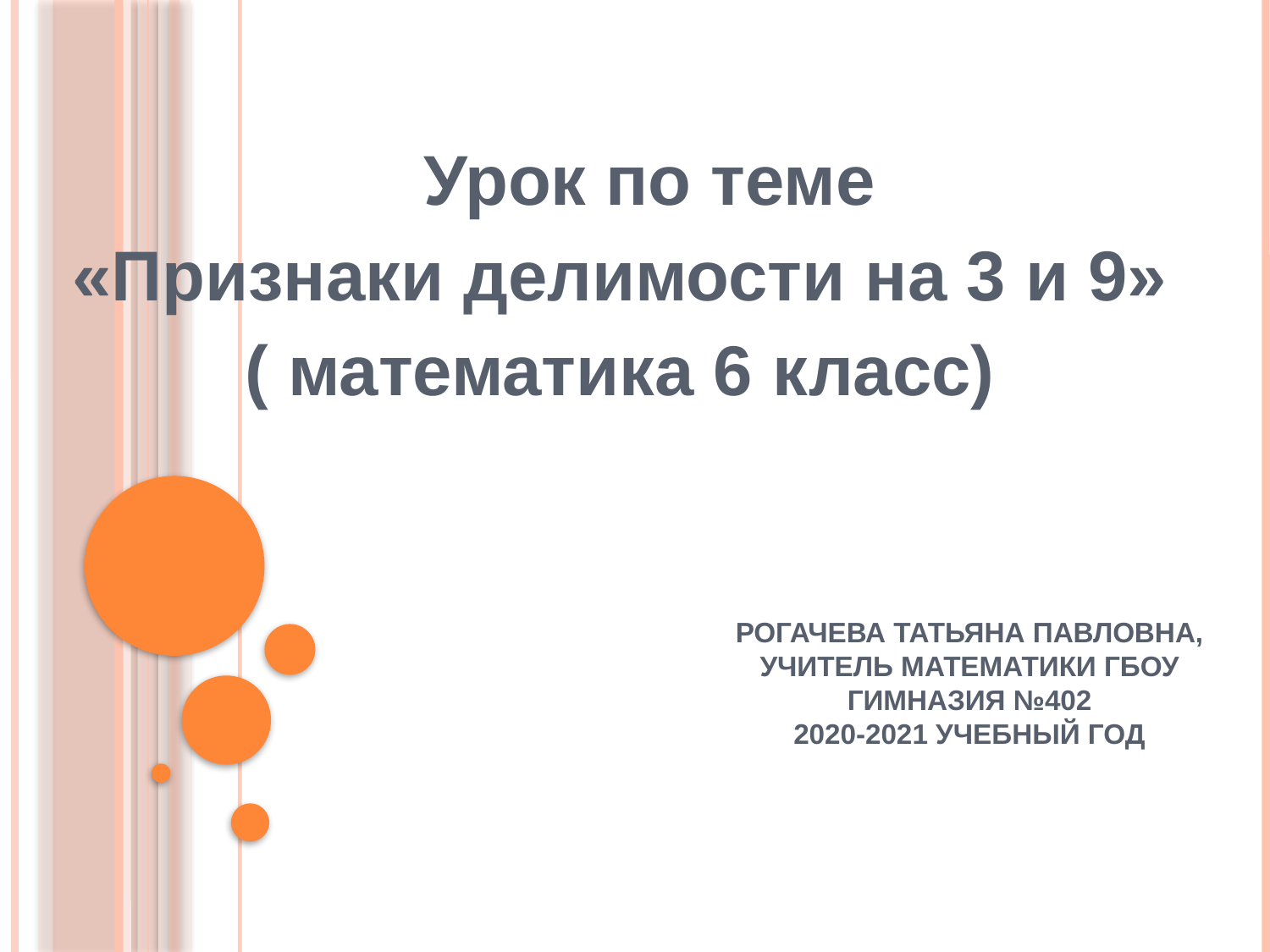

Урок по теме
«Признаки делимости на 3 и 9»
( математика 6 класс)
# Рогачева Татьяна Павловна, учитель математики ГБОУ гимназия №402 2020-2021 учебный год